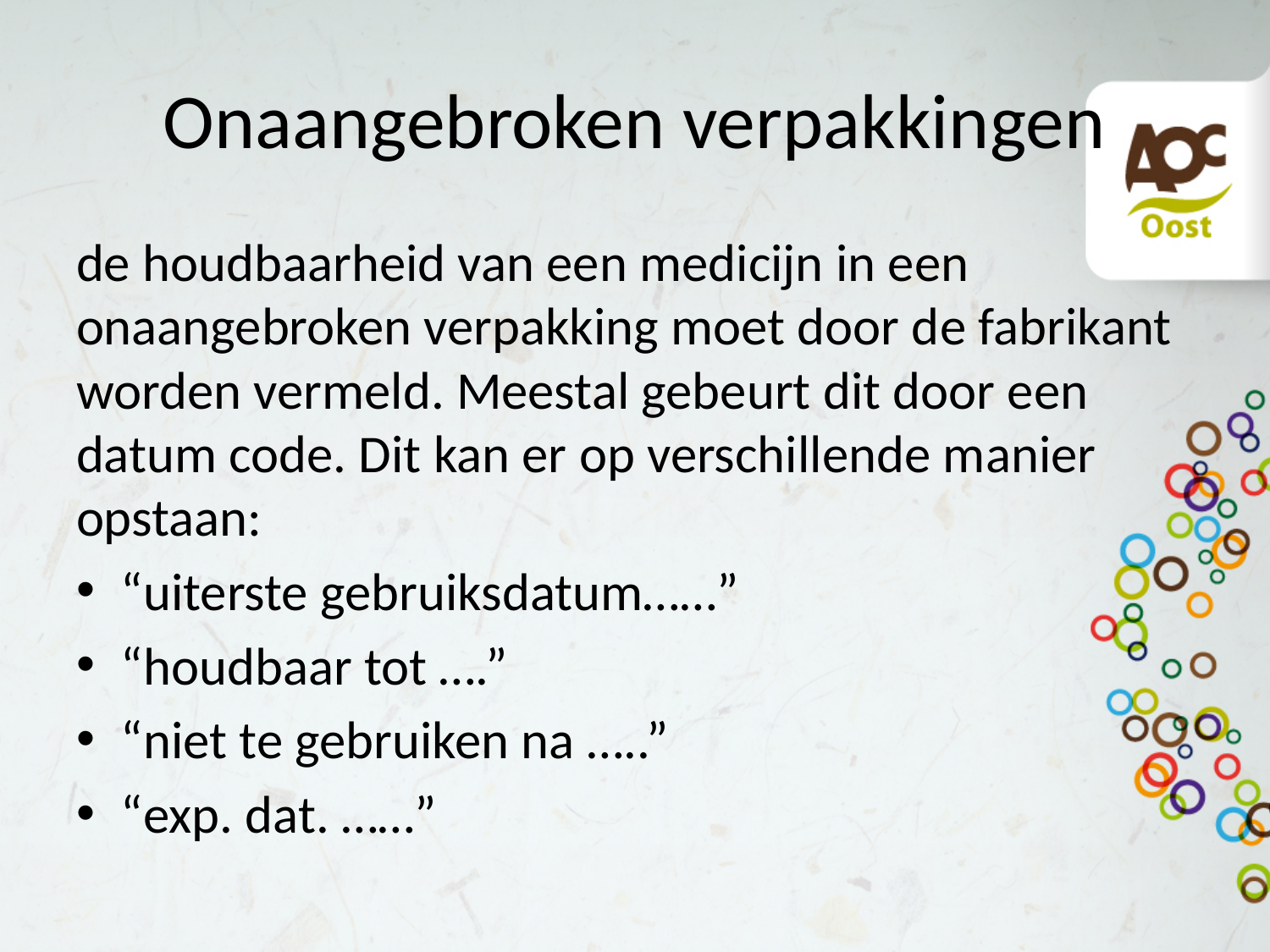

# Onaangebroken verpakkingen
de houdbaarheid van een medicijn in een onaangebroken verpakking moet door de fabrikant worden vermeld. Meestal gebeurt dit door een datum code. Dit kan er op verschillende manier opstaan:
“uiterste gebruiksdatum……”
“houdbaar tot ….”
“niet te gebruiken na …..”
“exp. dat. ……”